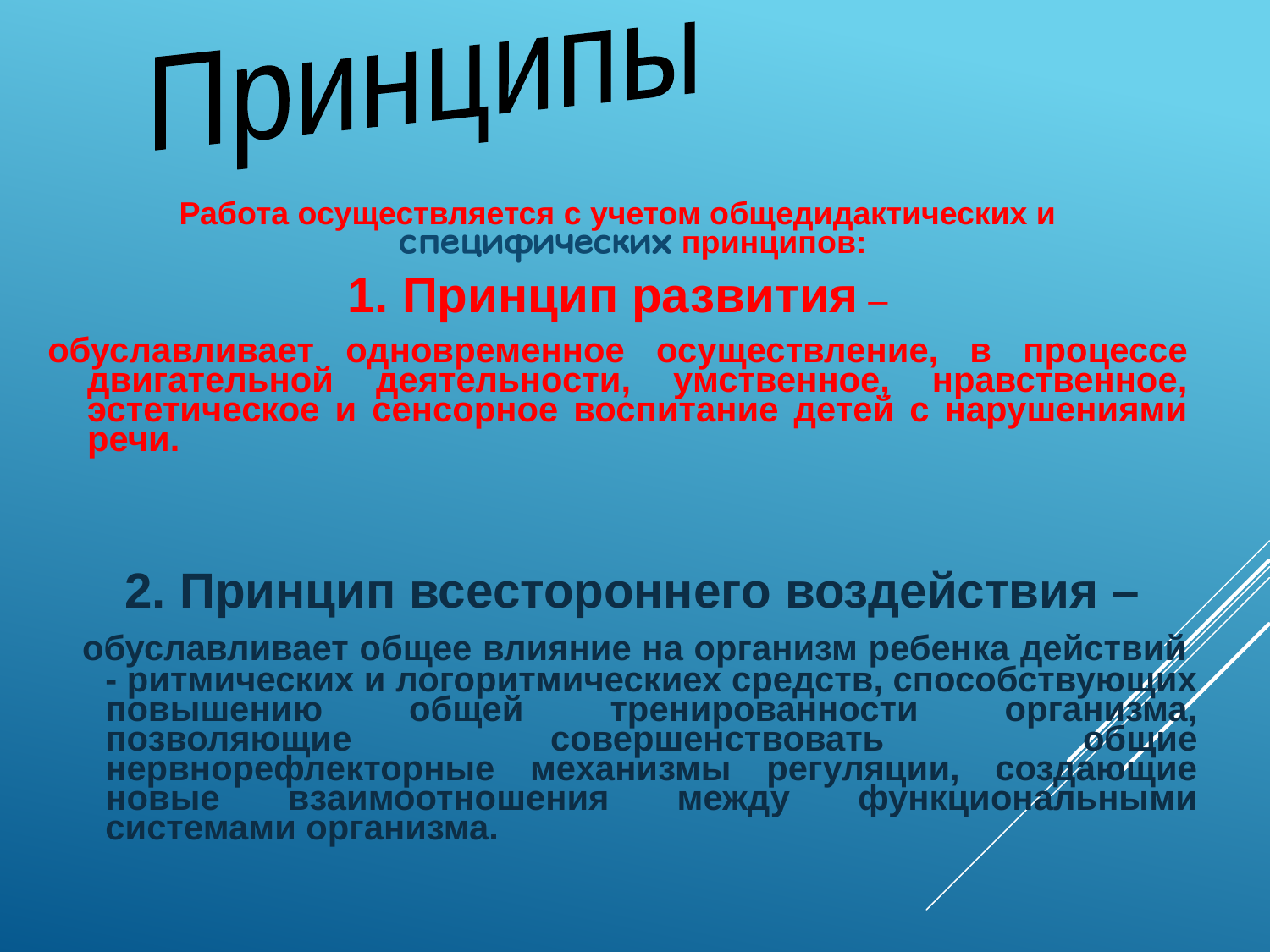

Принципы

Работа осуществляется с учетом общедидактических и специфических принципов:
1. Принцип развития –
обуславливает одновременное осуществление, в процессе двигательной деятельности, умственное, нравственное, эстетическое и сенсорное воспитание детей с нарушениями речи.

2. Принцип всестороннего воздействия –
 обуславливает общее влияние на организм ребенка действий  - ритмических и логоритмическиех средств, способствующих повышению общей тренированности организма, позволяющие совершенствовать общие нервнорефлекторные механизмы регуляции, создающие новые взаимоотношения между функциональными системами организма.